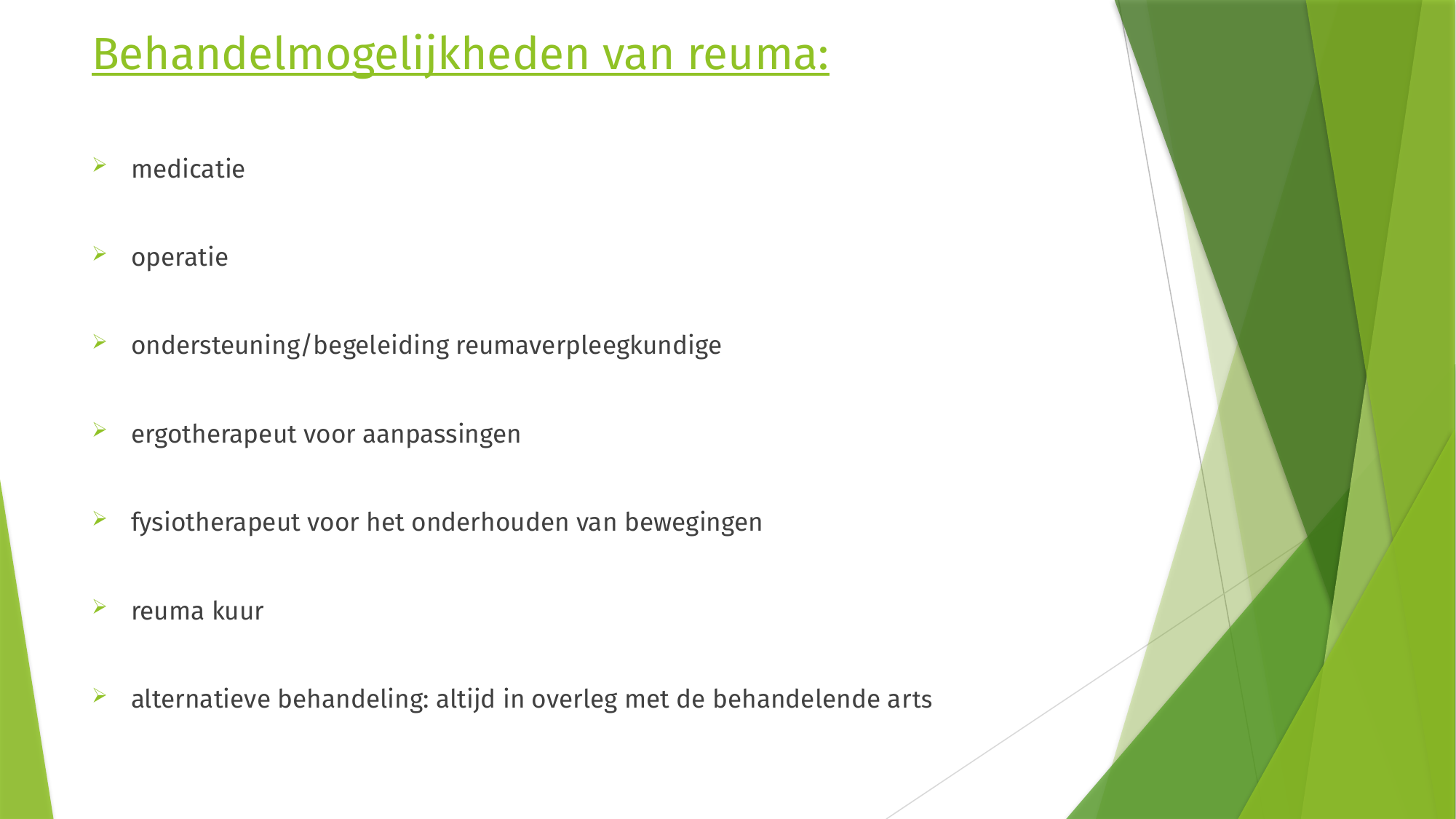

# Behandelmogelijkheden van reuma:
medicatie

operatie

ondersteuning/begeleiding reumaverpleegkundige

ergotherapeut voor aanpassingen

fysiotherapeut voor het onderhouden van bewegingen

reuma kuur

alternatieve behandeling: altijd in overleg met de behandelende arts